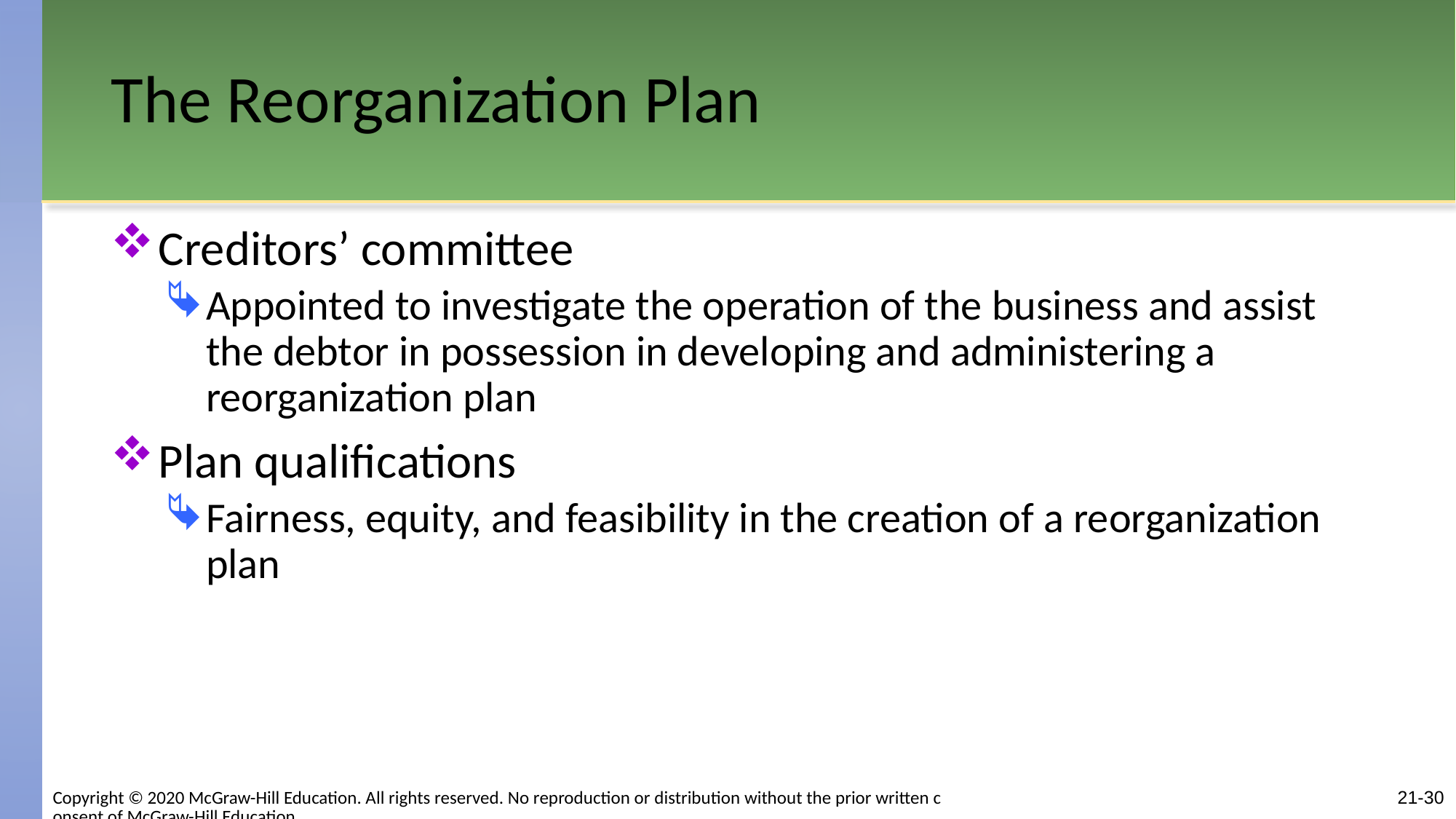

# The Reorganization Plan
Creditors’ committee
Appointed to investigate the operation of the business and assist the debtor in possession in developing and administering a reorganization plan
Plan qualifications
Fairness, equity, and feasibility in the creation of a reorganization plan

21-30
Copyright © 2020 McGraw-Hill Education. All rights reserved. No reproduction or distribution without the prior written consent of McGraw-Hill Education.